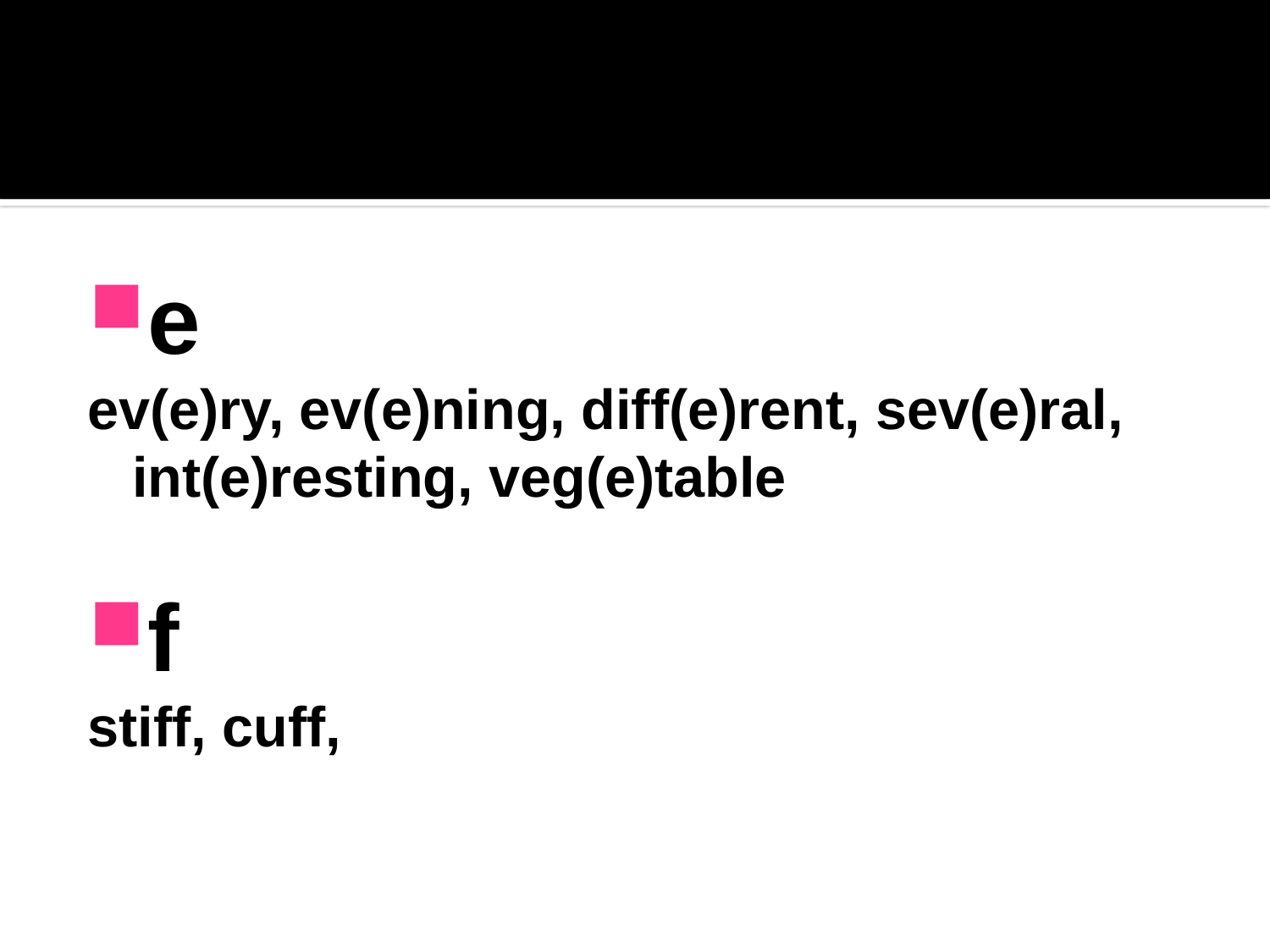

#
e
ev(e)ry, ev(e)ning, diff(e)rent, sev(e)ral, int(e)resting, veg(e)table

f
stiff, cuff,